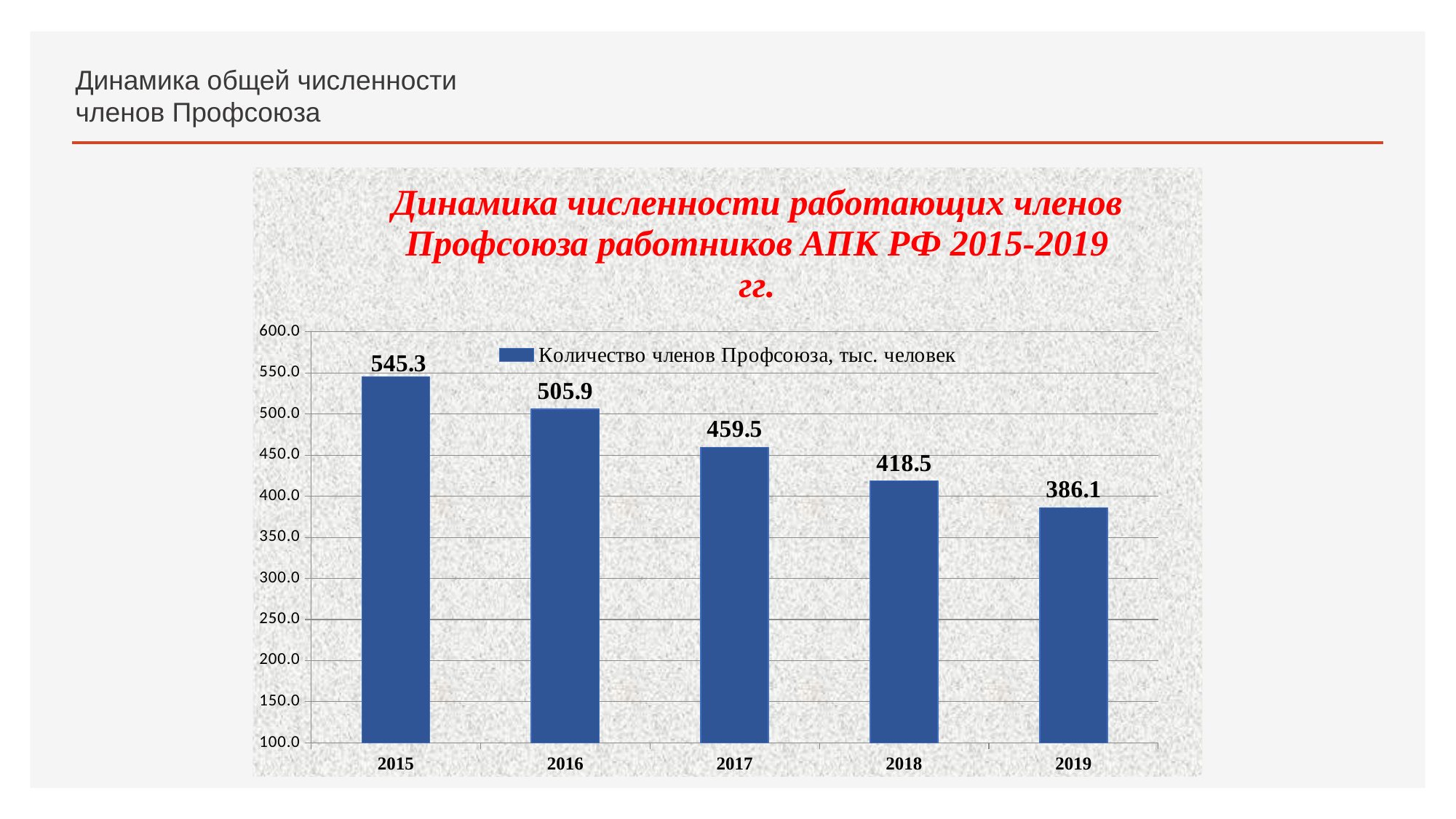

# Динамика общей численности членов Профсоюза

[unsupported chart]